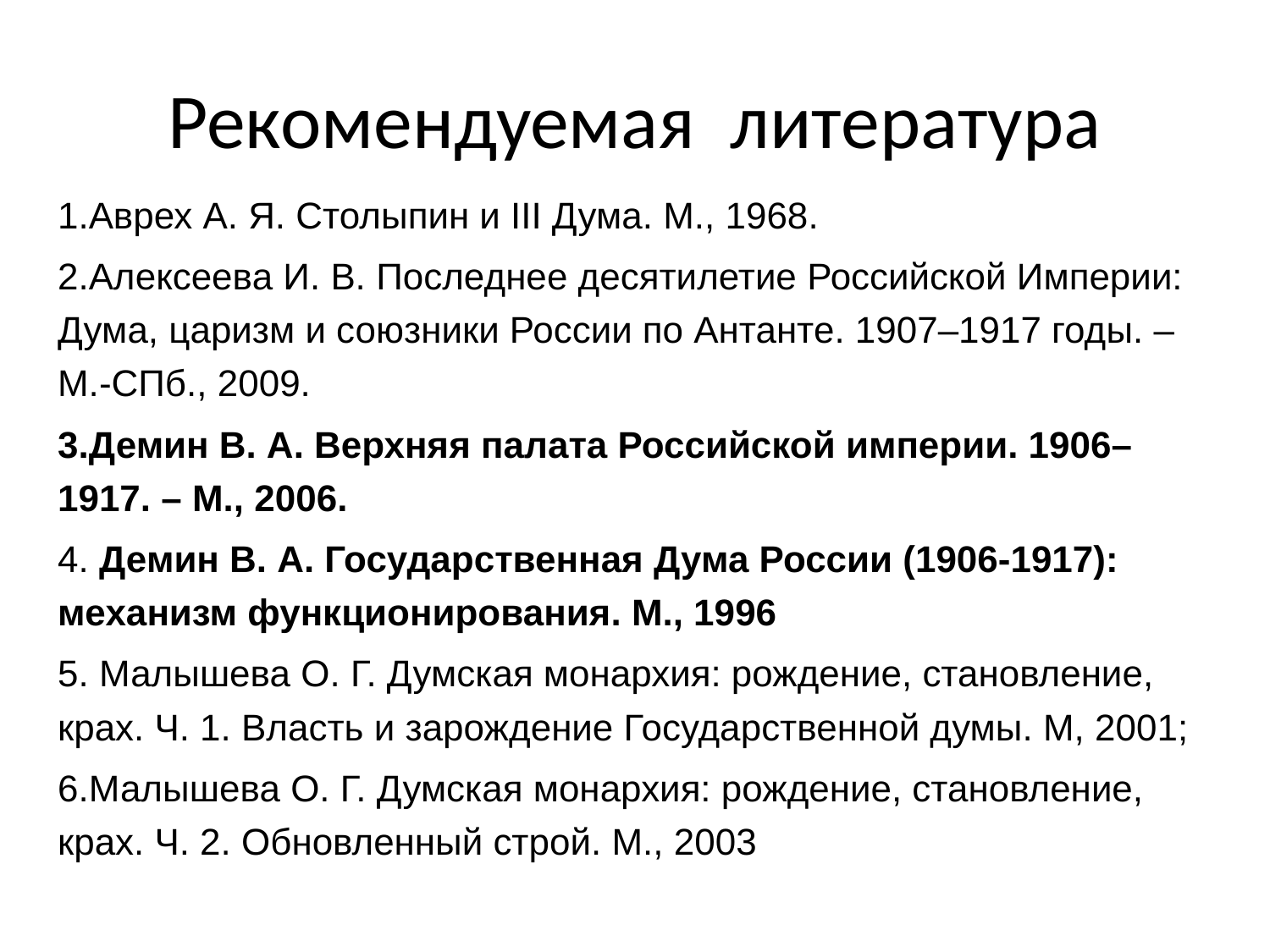

# Рекомендуемая  литература
1.Аврех А. Я. Столыпин и III Дума. М., 1968.
2.Алексеева И. В. Последнее десятилетие Российской Империи: Дума, царизм и союзники России по Антанте. 1907–1917 годы. – М.-СПб., 2009.
3.Демин В. А. Верхняя палата Российской империи. 1906–1917. – М., 2006.
4. Демин В. А. Государственная Дума России (1906-1917): механизм функционирования. М., 1996
5. Малышева О. Г. Думская монархия: рождение, становление, крах. Ч. 1. Власть и зарождение Государственной думы. М, 2001;
6.Малышева О. Г. Думская монархия: рождение, становление, крах. Ч. 2. Обновленный строй. М., 2003